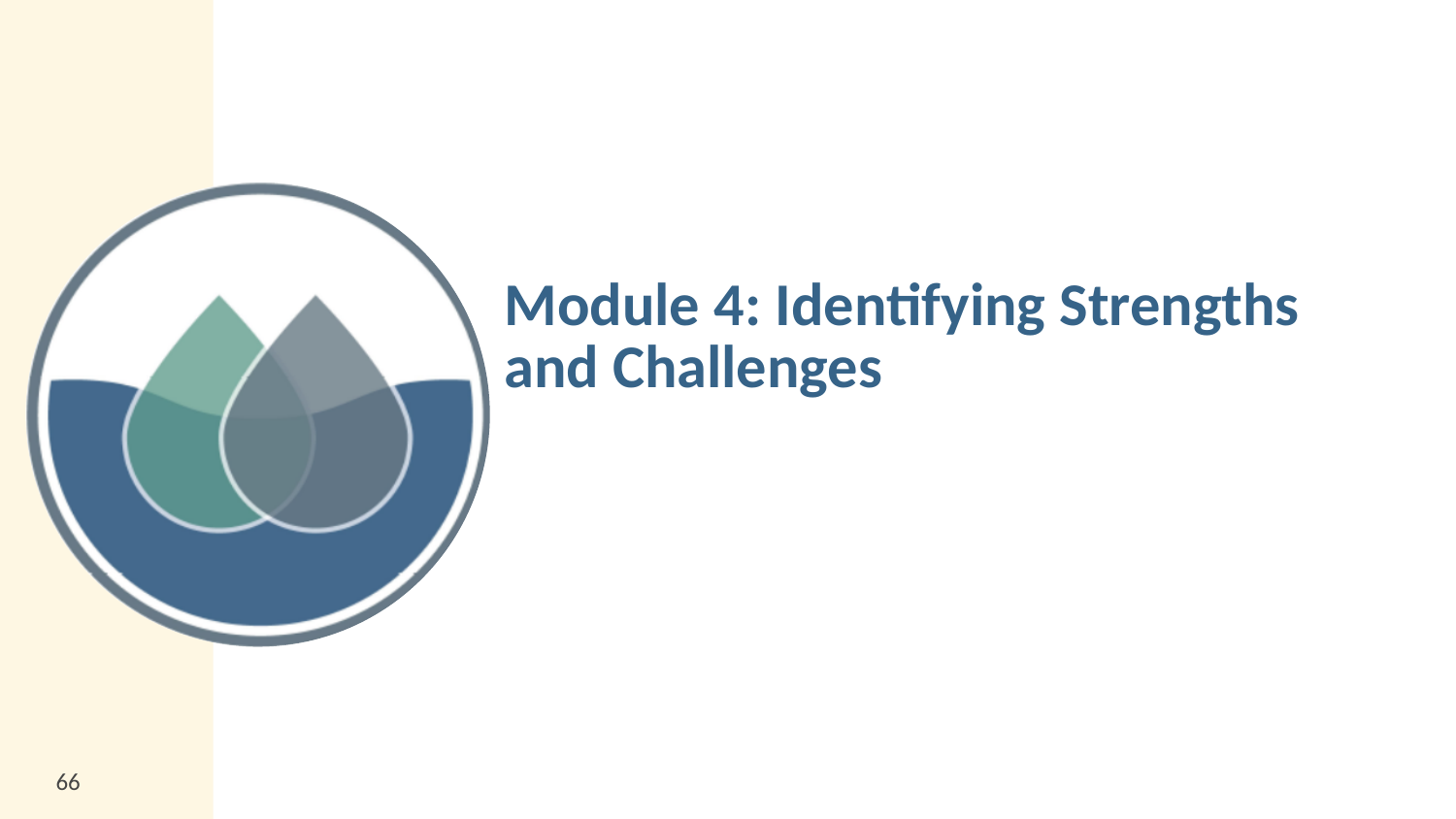

# Module 4: Identifying Strengths and Challenges

66